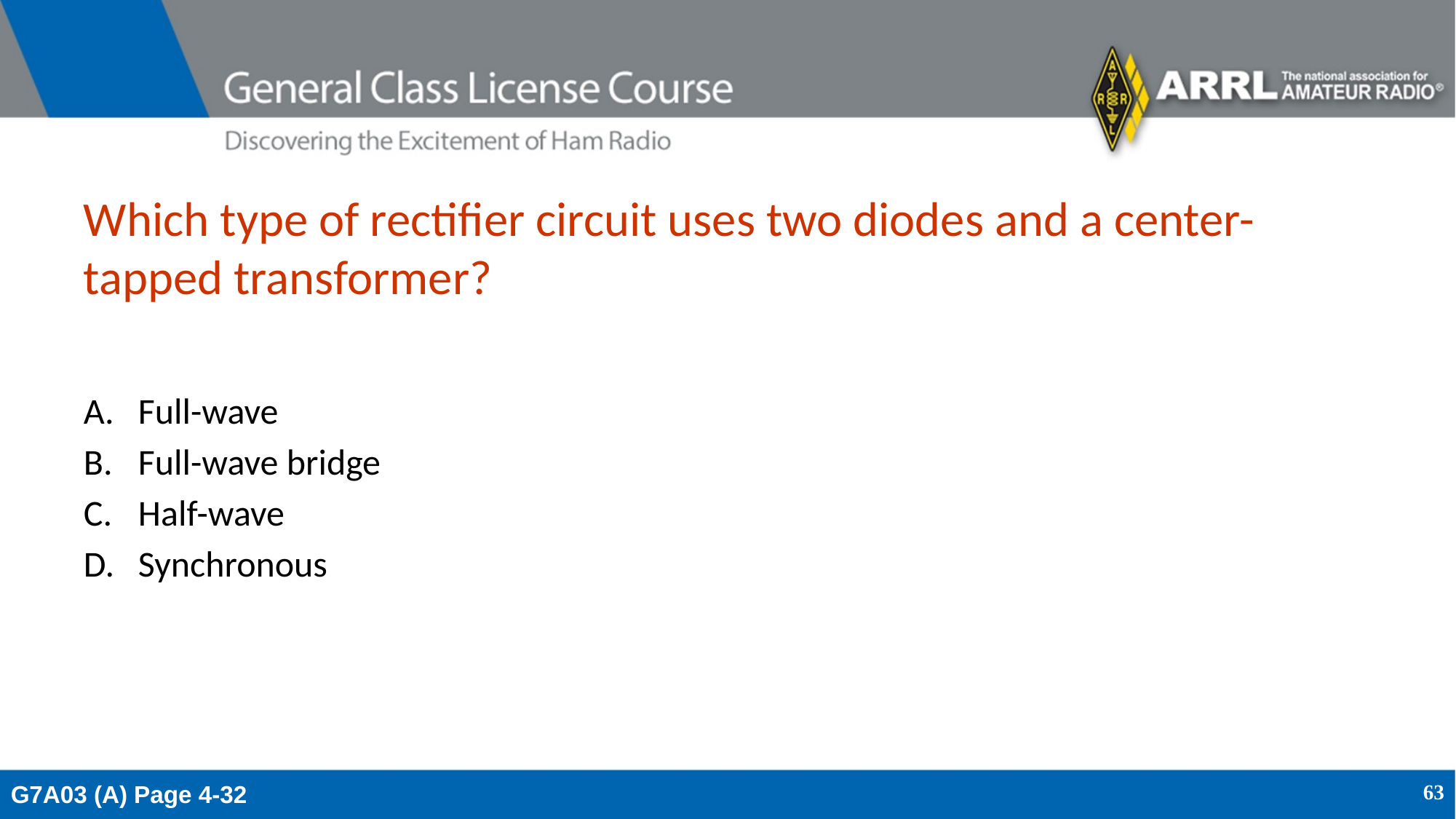

# Which type of rectifier circuit uses two diodes and a center-tapped transformer?
Full-wave
Full-wave bridge
Half-wave
Synchronous
G7A03 (A) Page 4-32
63